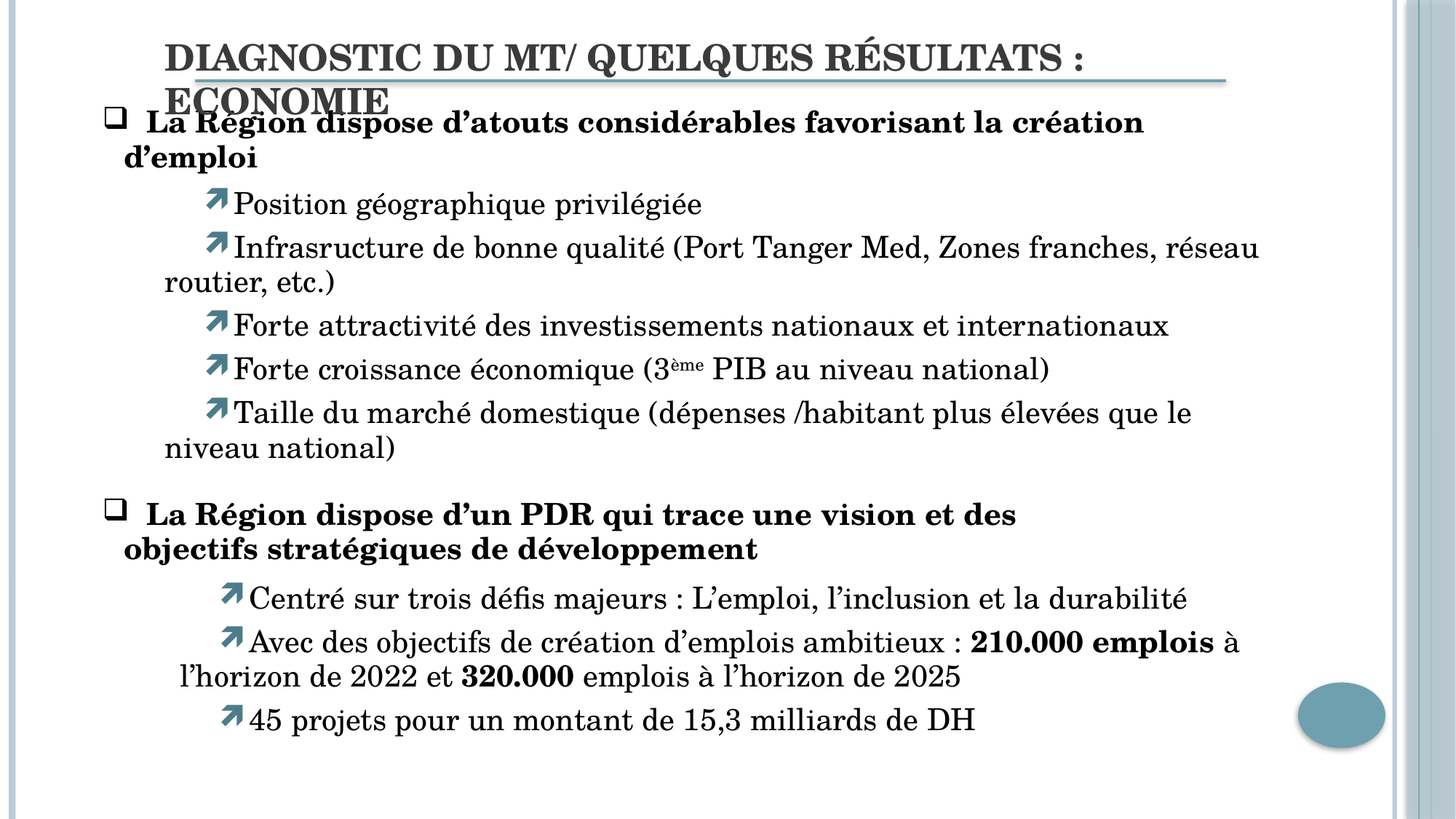

Diagnostic du mt/ Quelques résultats : Economie
  La Région dispose d’atouts considérables favorisant la création d’emploi
Position géographique privilégiée
Infrasructure de bonne qualité (Port Tanger Med, Zones franches, réseau routier, etc.)
Forte attractivité des investissements nationaux et internationaux
Forte croissance économique (3ème PIB au niveau national)
Taille du marché domestique (dépenses /habitant plus élevées que le niveau national)
  La Région dispose d’un PDR qui trace une vision et des objectifs stratégiques de développement
Centré sur trois défis majeurs : L’emploi, l’inclusion et la durabilité
Avec des objectifs de création d’emplois ambitieux : 210.000 emplois à l’horizon de 2022 et 320.000 emplois à l’horizon de 2025
45 projets pour un montant de 15,3 milliards de DH